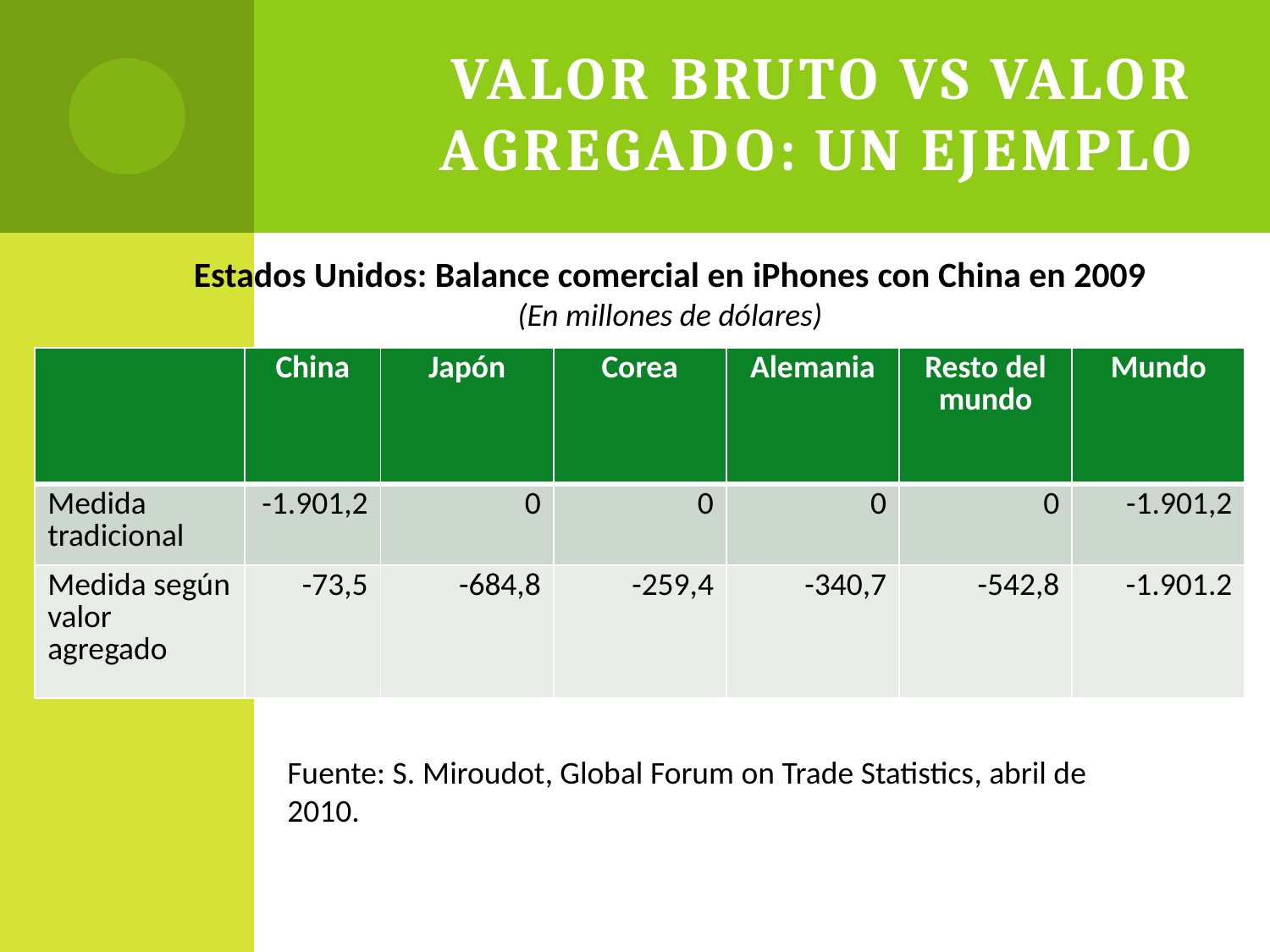

# Valor bruto vs Valor agregado: Un ejemplo
Estados Unidos: Balance comercial en iPhones con China en 2009
(En millones de dólares)
|  | China | Japón | Corea | Alemania | Resto del mundo | Mundo |
| --- | --- | --- | --- | --- | --- | --- |
| Medida tradicional | -1.901,2 | 0 | 0 | 0 | 0 | -1.901,2 |
| Medida según valor agregado | -73,5 | -684,8 | -259,4 | -340,7 | -542,8 | -1.901.2 |
Fuente: S. Miroudot, Global Forum on Trade Statistics, abril de 2010.